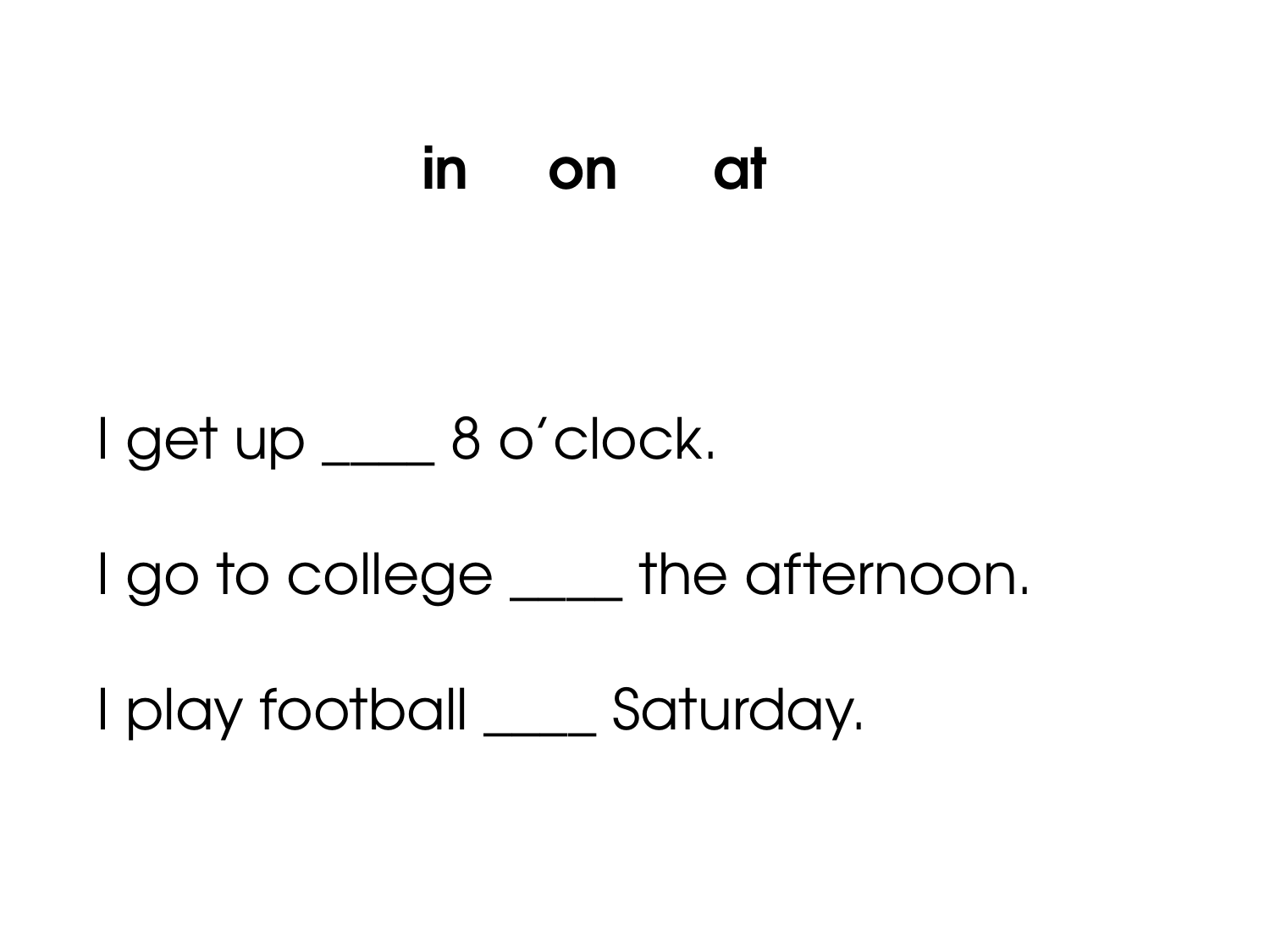

in     on      at

I get up ____ 8 o’clock.
I go to college ____ the afternoon.
I play football ____ Saturday.